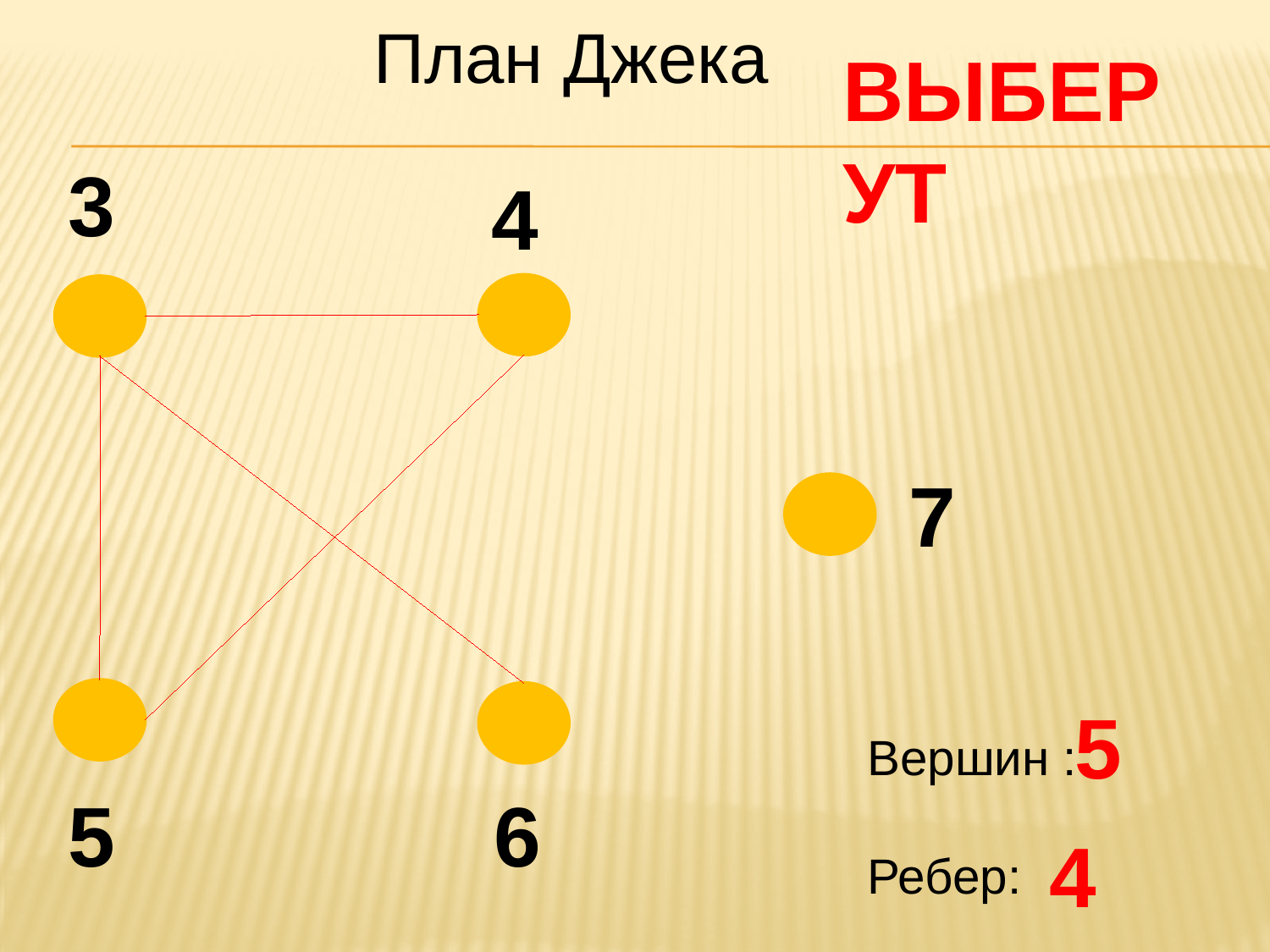

План Джека
ВЫБЕРУТ
3
4

7

5
Вершин :

Ребер:
5
6
4